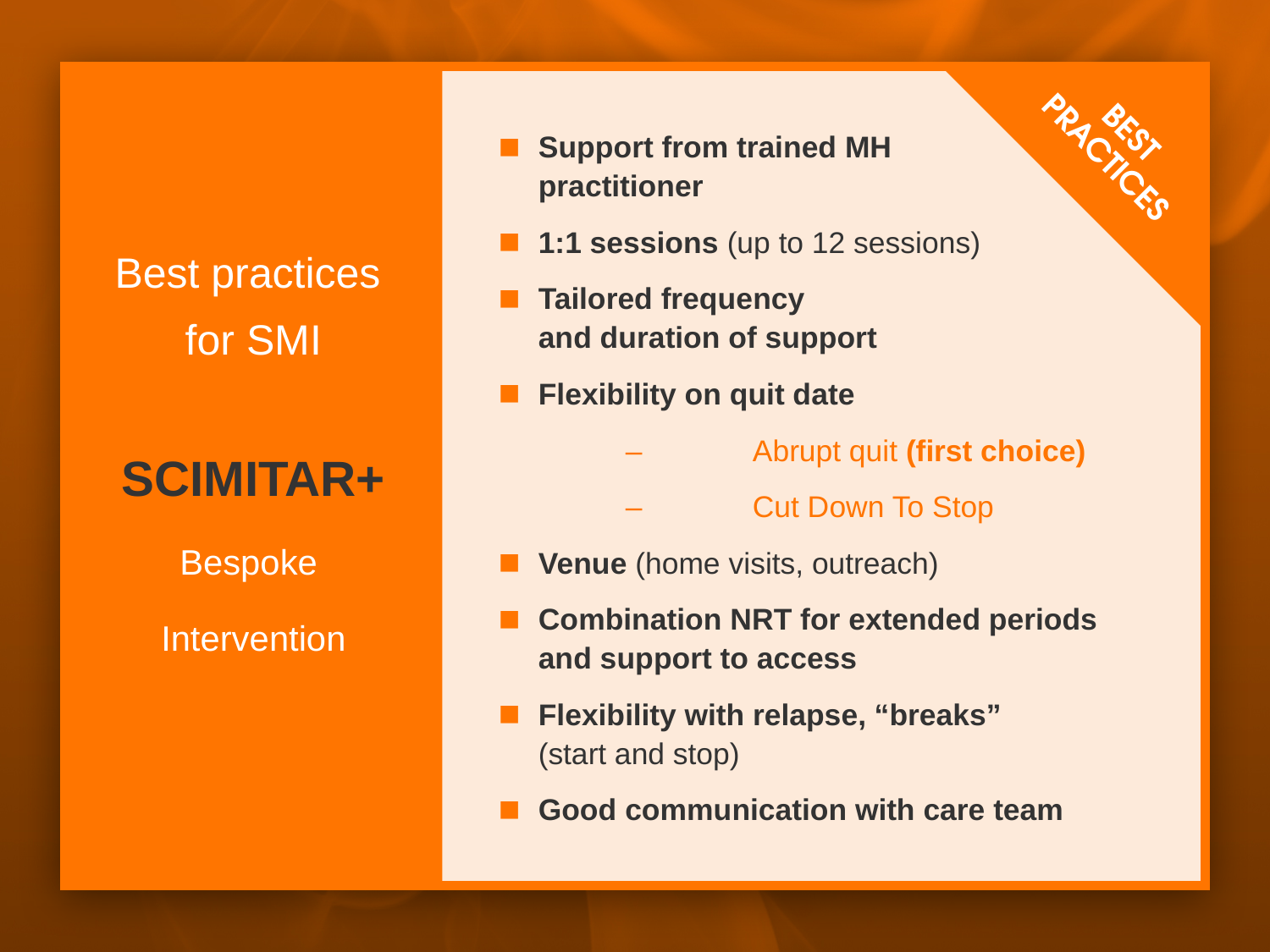

Best practices
for SMI

SCIMITAR+
Bespoke
Intervention
Support from trained MH
practitioner
1:1 sessions (up to 12 sessions)
Tailored frequency
and duration of support
Flexibility on quit date
 	–	Abrupt quit (first choice)
 	–	Cut Down To Stop
Venue (home visits, outreach)
Combination NRT for extended periods
and support to access
Flexibility with relapse, “breaks”
(start and stop)
Good communication with care team

BEST
PRACTICES